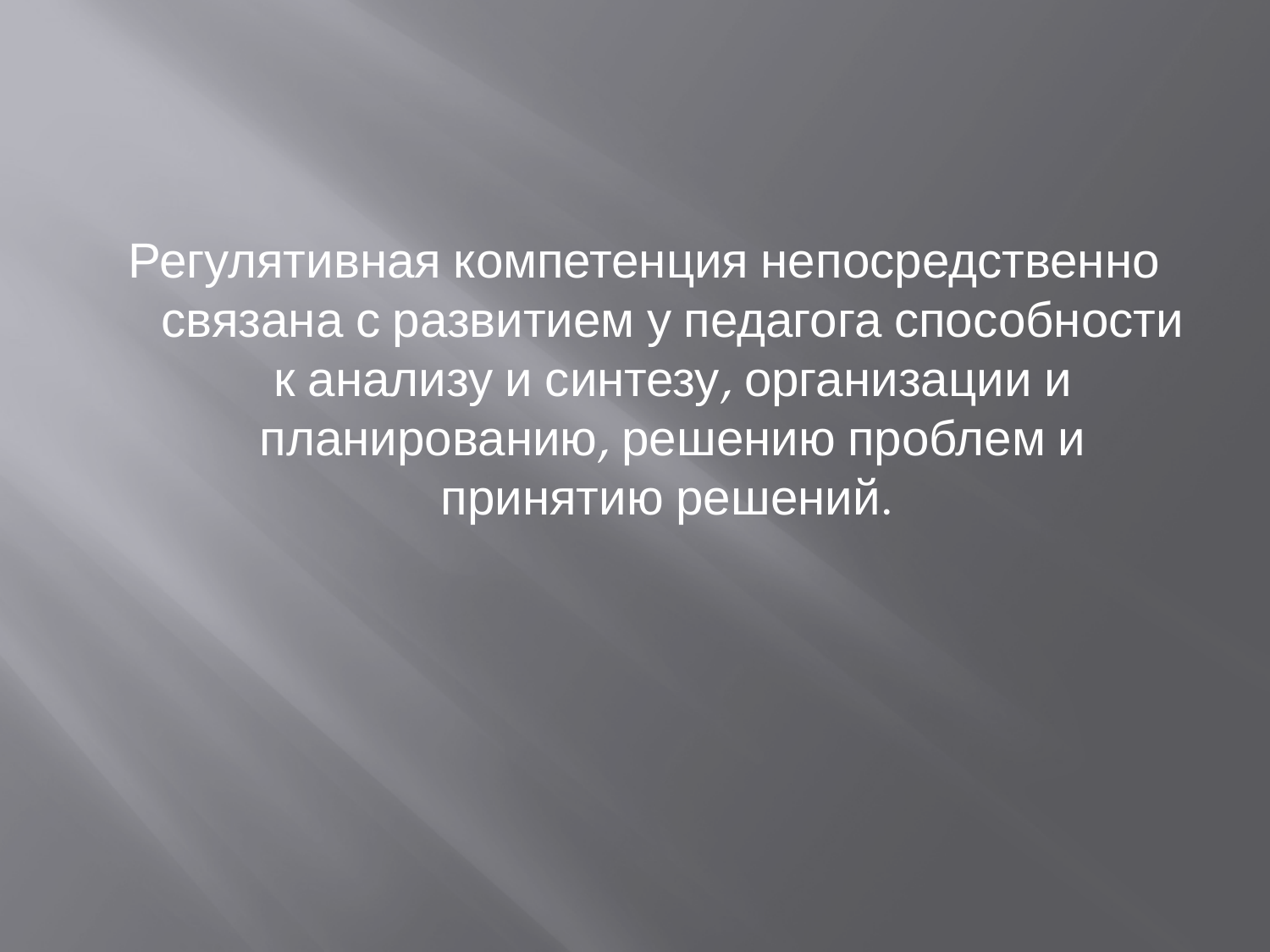

Регулятивная компетенция непосредственно связана с развитием у педагога способности к анализу и синтезу, организации и планированию, решению проблем и принятию решений.